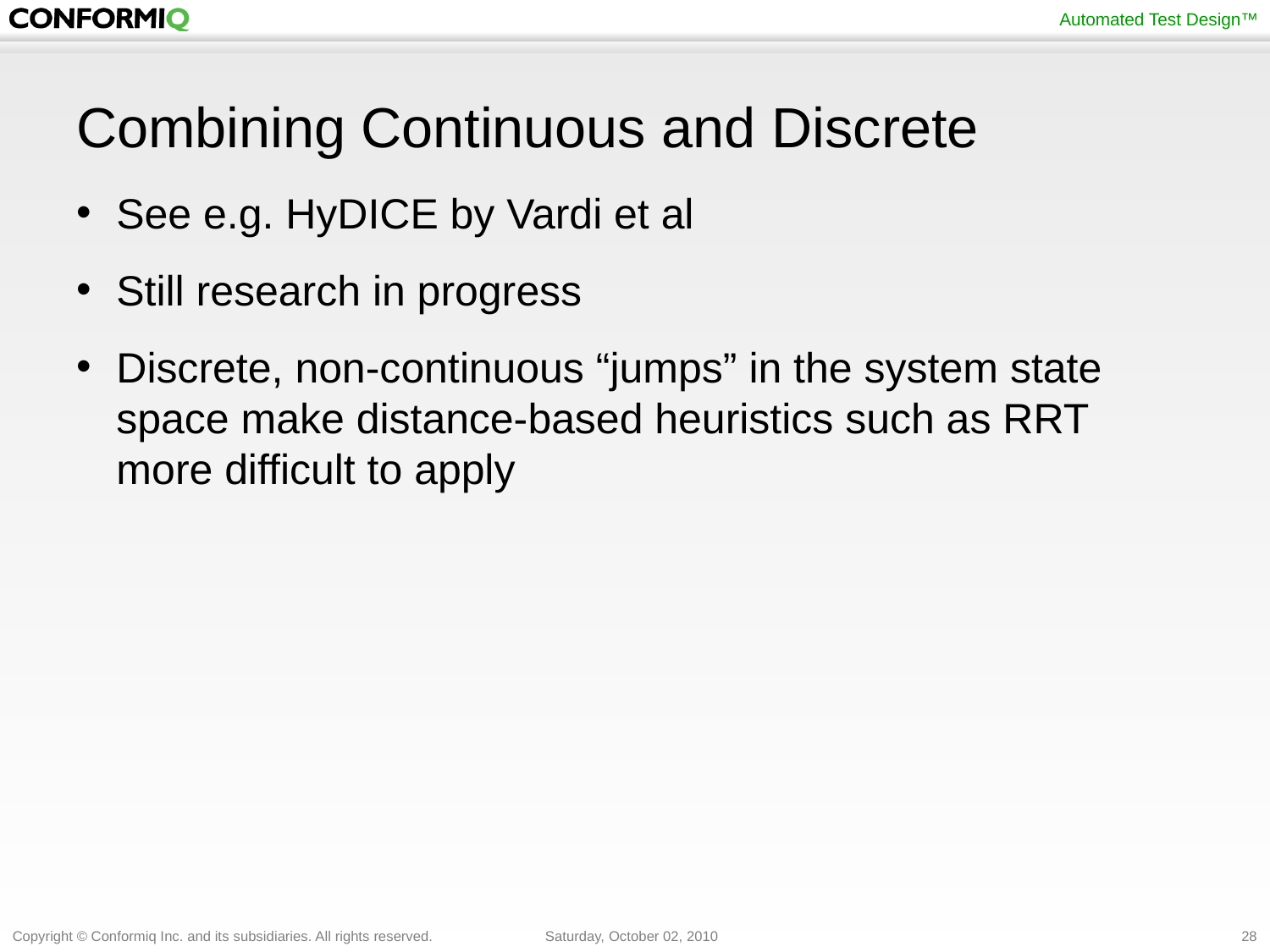

# Combining Continuous and Discrete
See e.g. HyDICE by Vardi et al
Still research in progress
Discrete, non-continuous “jumps” in the system state space make distance-based heuristics such as RRT more difficult to apply